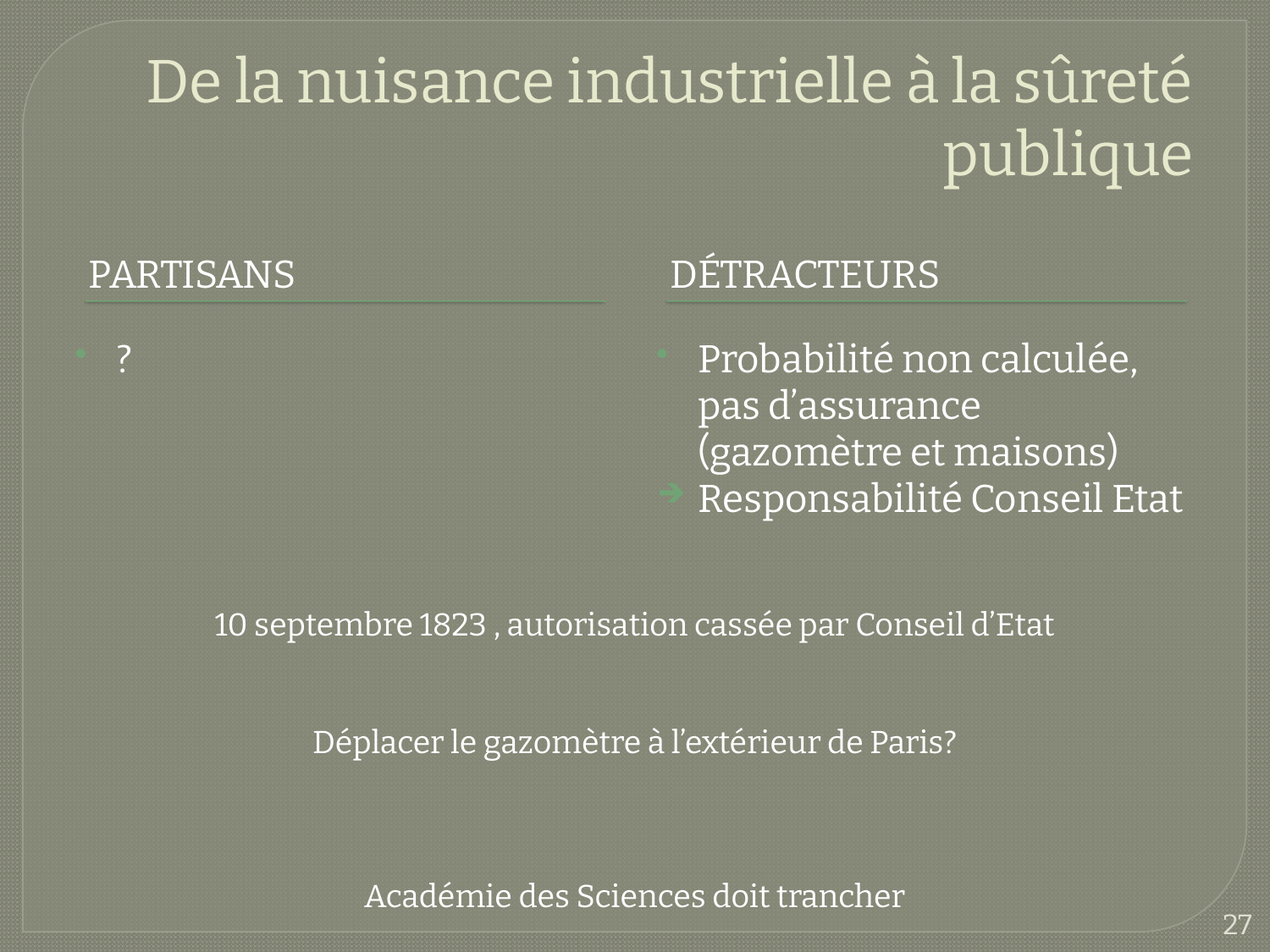

# De la nuisance industrielle à la sûreté publique
Partisans
Détracteurs
Probabilité non calculée, pas d’assurance (gazomètre et maisons)
Responsabilité Conseil Etat

?
10 septembre 1823 , autorisation cassée par Conseil d’Etat
Déplacer le gazomètre à l’extérieur de Paris?
Académie des Sciences doit trancher
27